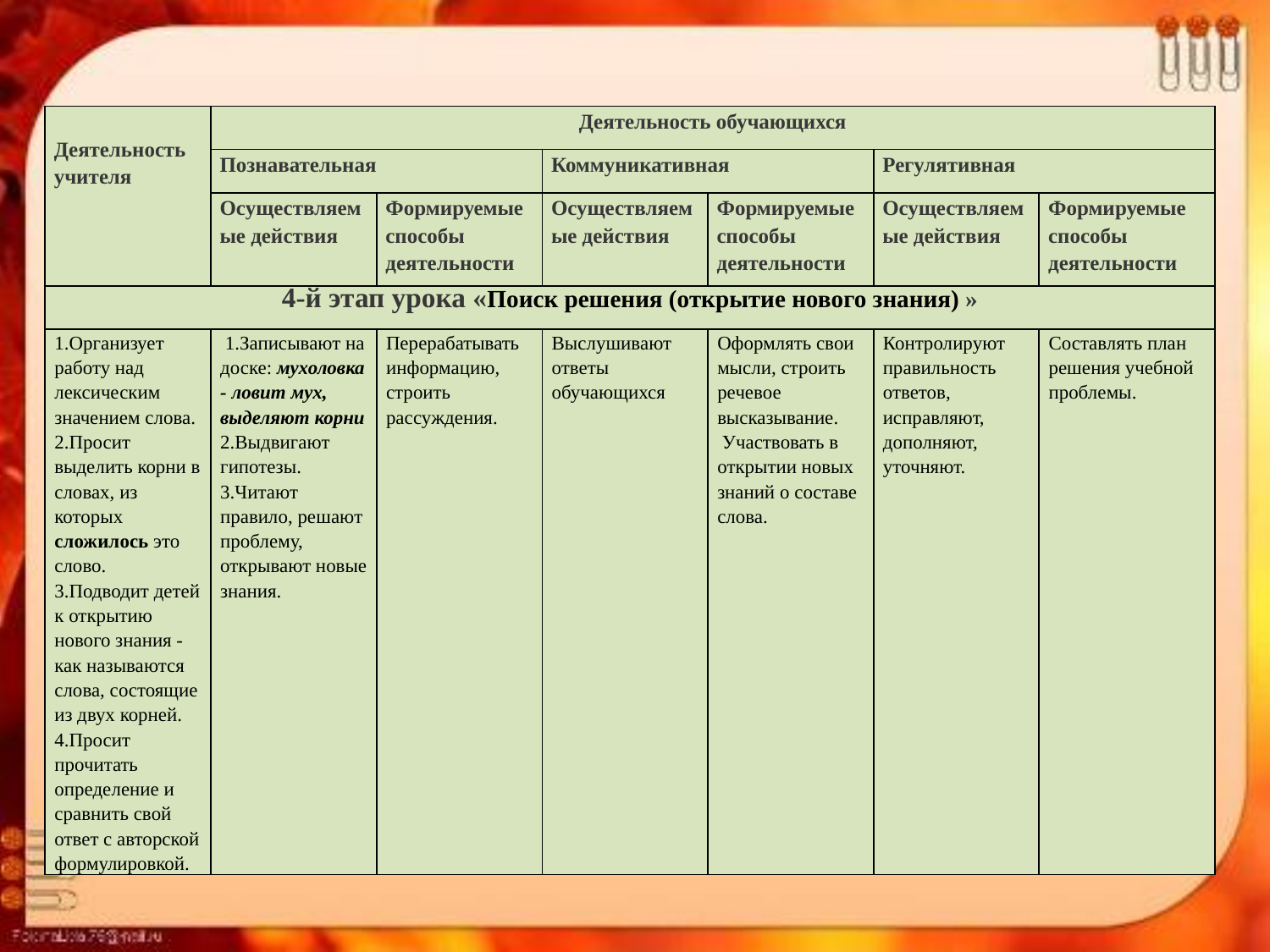

| Деятельность учителя | Деятельность обучающихся |  |  |  |  |  |
| --- | --- | --- | --- | --- | --- | --- |
|  | Познавательная |  | Коммуникативная |  | Регулятивная |  |
|  | Осуществляемые действия | Формируемые способы деятельности | Осуществляемые действия | Формируемые способы деятельности | Осуществляемые действия | Формируемые способы деятельности |
| 4-й этап урока «Поиск решения (открытие нового знания) » |  |  |  |  |  |  |
| 1.Организует работу над лексическим значением слова. 2.Просит выделить корни в словах, из которых сложилось это слово. 3.Подводит детей к открытию нового знания - как называются слова, состоящие из двух корней. 4.Просит прочитать определение и сравнить свой ответ с авторской формулировкой. | 1.Записывают на доске: мухоловка - ловит мух, выделяют корни 2.Выдвигают гипотезы. 3.Читают правило, решают проблему, открывают новые знания. | Перерабатывать информацию, строить рассуждения. | Выслушивают ответы обучающихся | Оформлять свои мысли, строить речевое высказывание. Участвовать в открытии новых знаний о составе слова. | Контролируют правильность ответов, исправляют, дополняют, уточняют. | Составлять план решения учебной проблемы. |